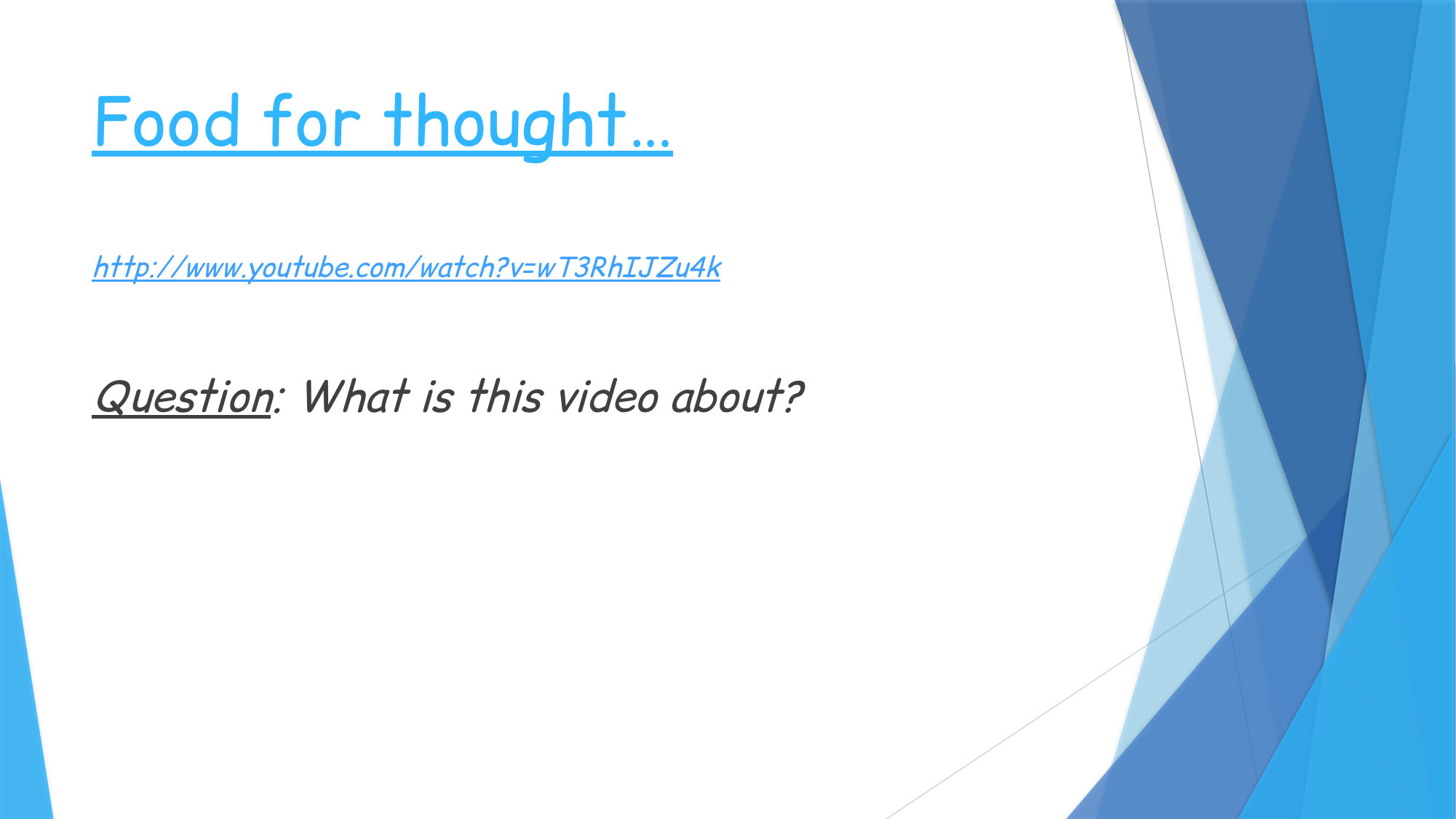

# Food for thought…
http://www.youtube.com/watch?v=wT3RhIJZu4k

Question: What is this video about?